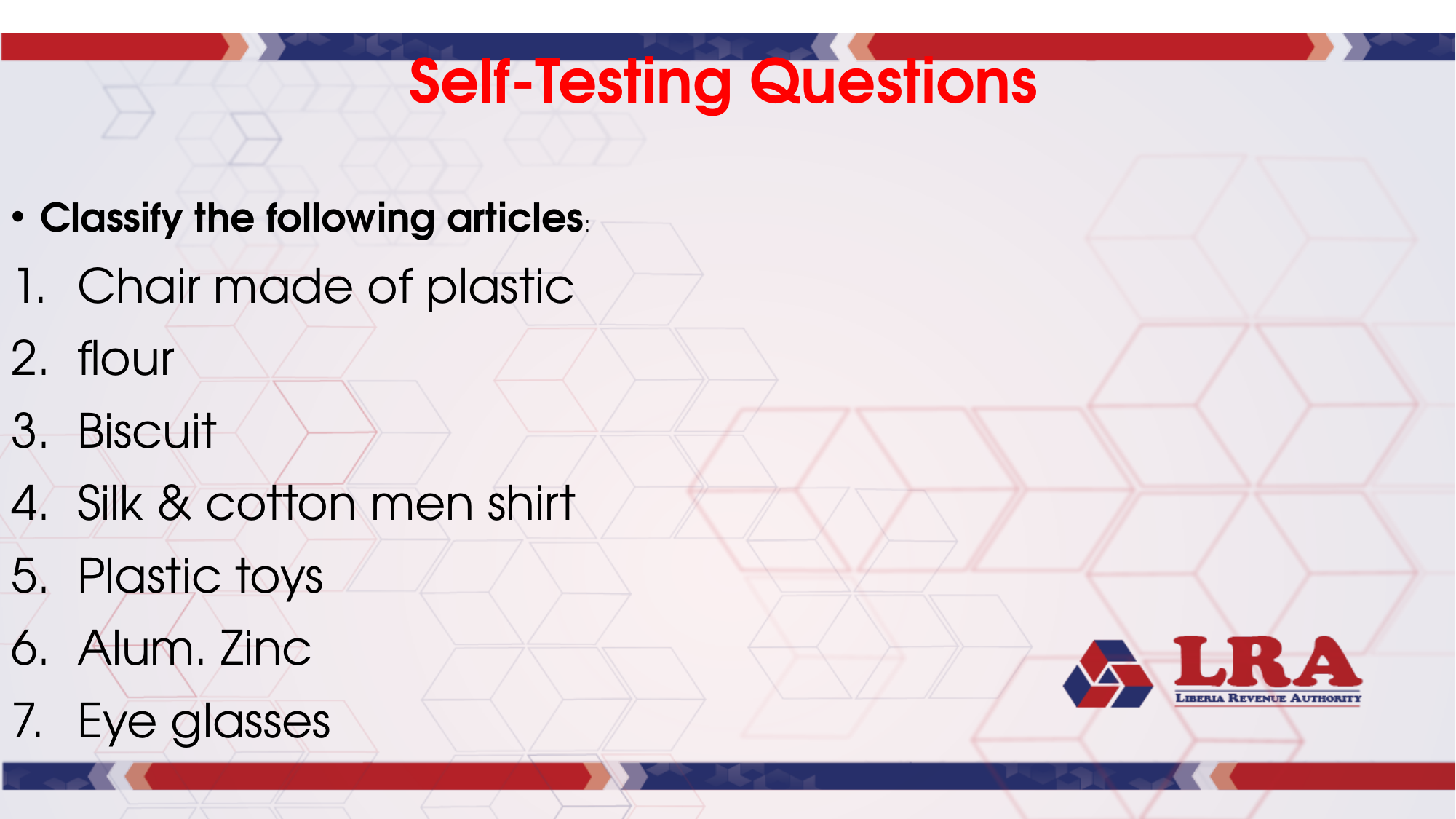

# Self-Testing Questions
Classify the following articles:
Chair made of plastic
flour
Biscuit
Silk & cotton men shirt
Plastic toys
Alum. Zinc
Eye glasses